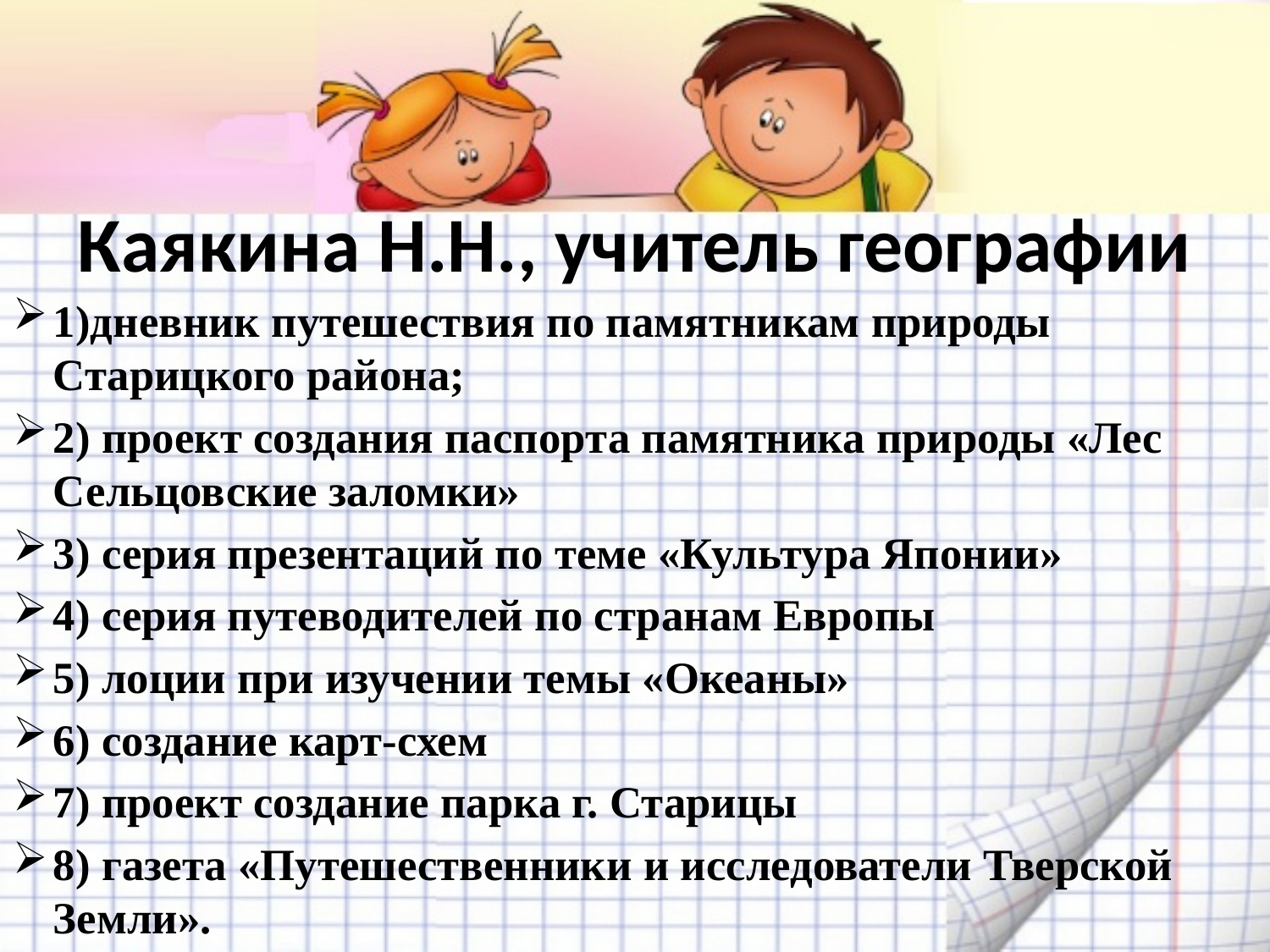

# Каякина Н.Н., учитель географии
1)дневник путешествия по памятникам природы Старицкого района;
2) проект создания паспорта памятника природы «Лес Сельцовские заломки»
3) серия презентаций по теме «Культура Японии»
4) серия путеводителей по странам Европы
5) лоции при изучении темы «Океаны»
6) создание карт-схем
7) проект создание парка г. Старицы
8) газета «Путешественники и исследователи Тверской Земли».